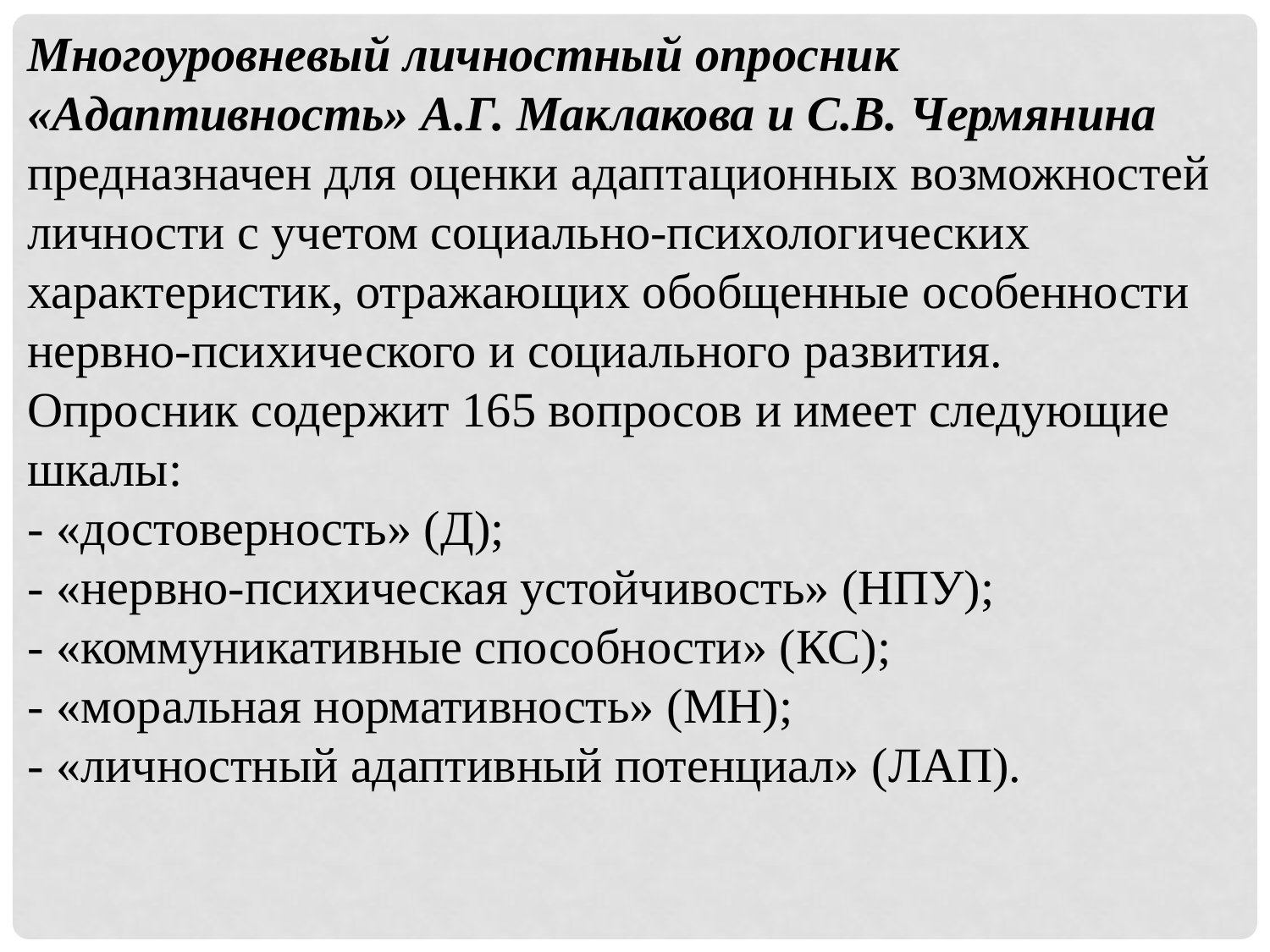

Многоуровневый личностный опросник «Адаптивность» А.Г. Маклакова и С.В. Чермянина предназначен для оценки адаптационных возможностей личности с учетом социально-психологи­ческих характеристик, отражающих обобщенные особенности нервно-психического и социального развития.
Опросник содержит 165 вопросов и имеет следующие шкалы:
- «достоверность» (Д);
- «нервно-психическая устойчивость» (НПУ);
- «коммуникативные способности» (КС);
- «моральная нормативность» (МН);
- «личностный адаптивный потенциал» (ЛАП).